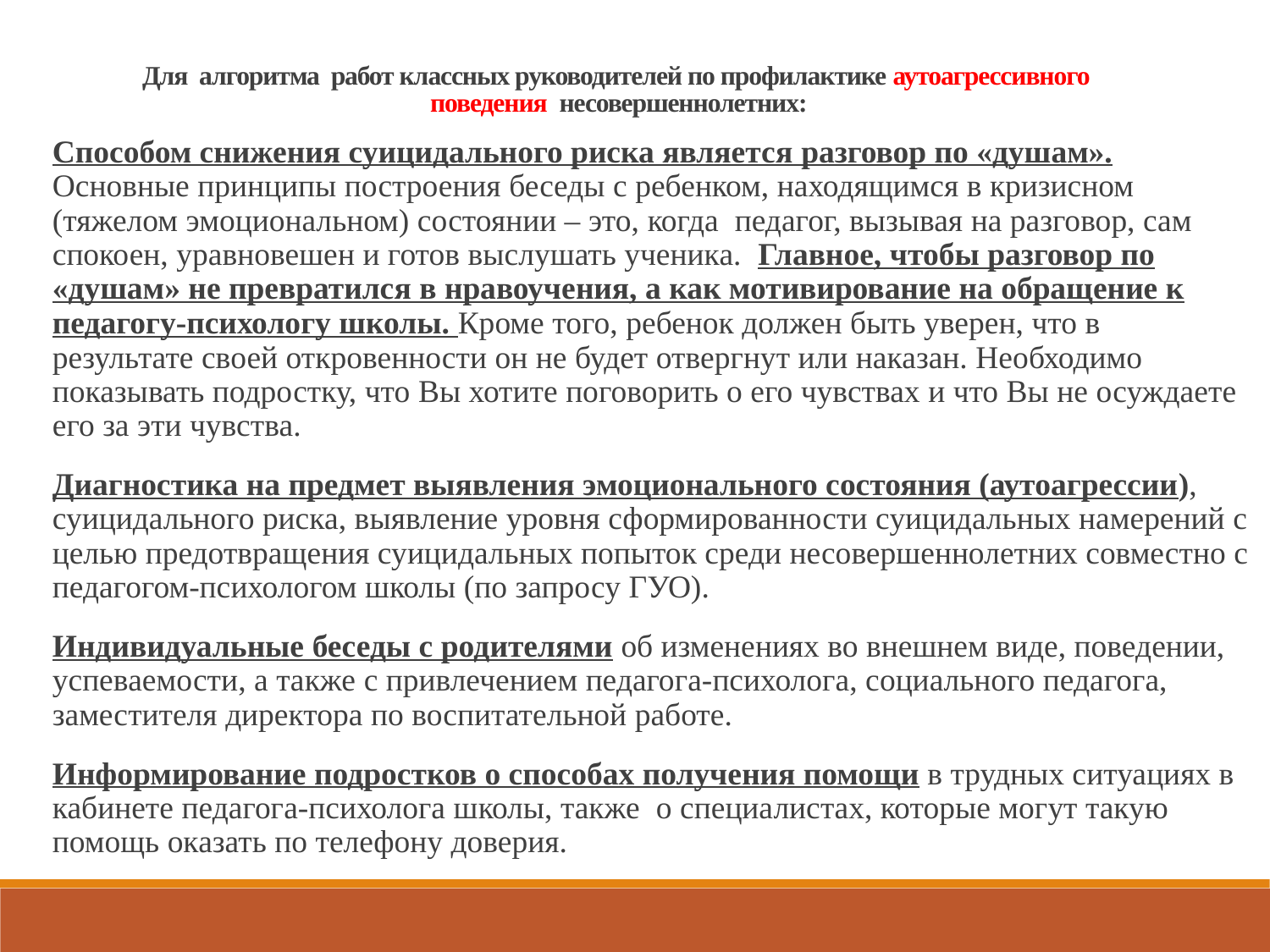

Для  алгоритма  работ классных руководителей по профилактике аутоагрессивного  поведения  несовершеннолетних:
Способом снижения суицидального риска является разговор по «душам». Основные принципы построения беседы с ребенком, находящимся в кризисном (тяжелом эмоциональном) состоянии – это, когда  педагог, вызывая на разговор, сам спокоен, уравновешен и готов выслушать ученика.  Главное, чтобы разговор по «душам» не превратился в нравоучения, а как мотивирование на обращение к педагогу-психологу школы. Кроме того, ребенок должен быть уверен, что в результате своей откровенности он не будет отвергнут или наказан. Необходимо показывать подростку, что Вы хотите поговорить о его чувствах и что Вы не осуждаете его за эти чувства.
Диагностика на предмет выявления эмоционального состояния (аутоагрессии),  суицидального риска, выявление уровня сформированности суицидальных намерений с целью предотвращения суицидальных попыток среди несовершеннолетних совместно с педагогом-психологом школы (по запросу ГУО).
Индивидуальные беседы с родителями об изменениях во внешнем виде, поведении, успеваемости, а также с привлечением педагога-психолога, социального педагога, заместителя директора по воспитательной работе.
Информирование подростков о способах получения помощи в трудных ситуациях в кабинете педагога-психолога школы, также  о специалистах, которые могут такую помощь оказать по телефону доверия.